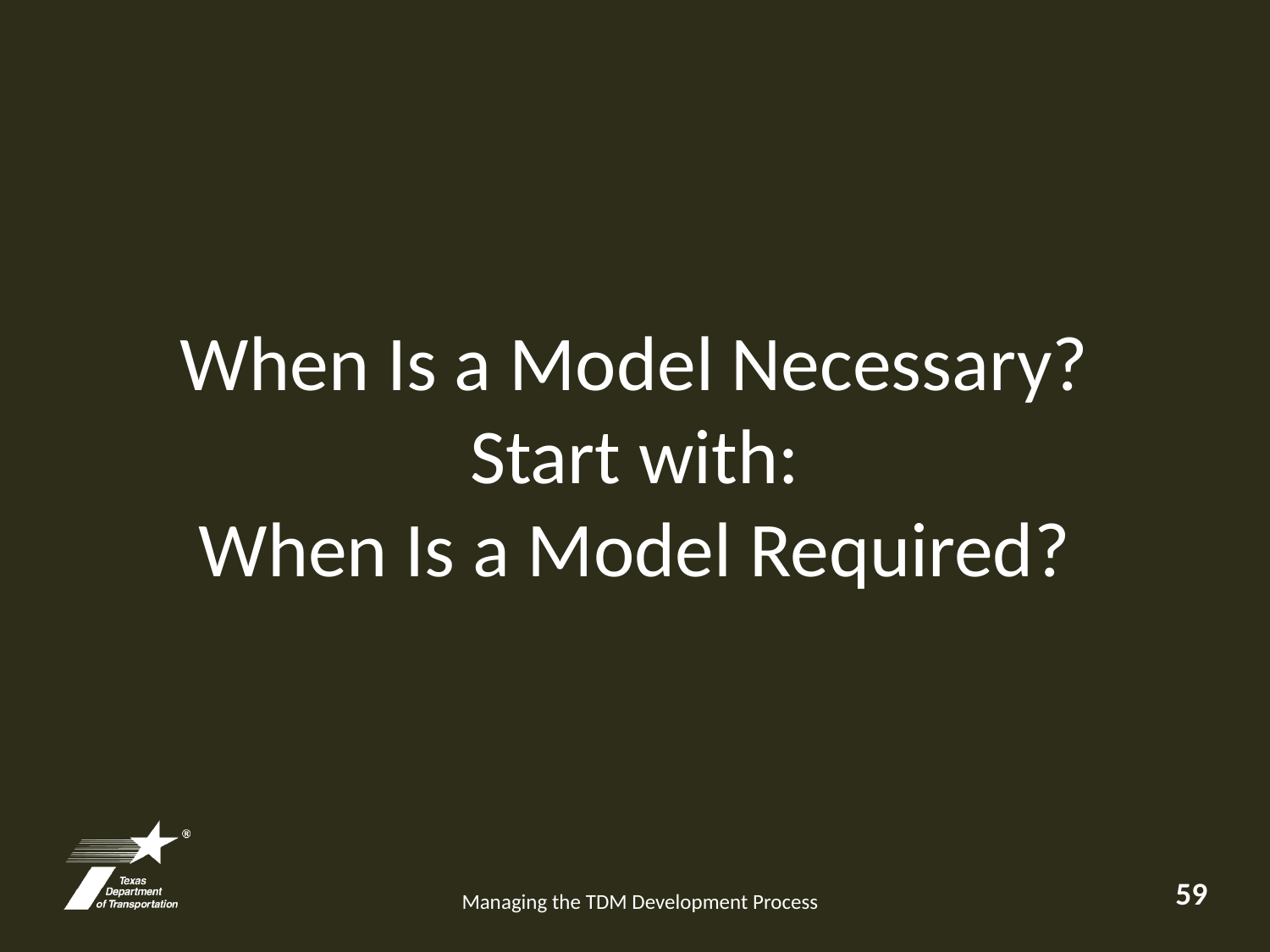

When Is a Model Necessary?
Start with:
When Is a Model Required?